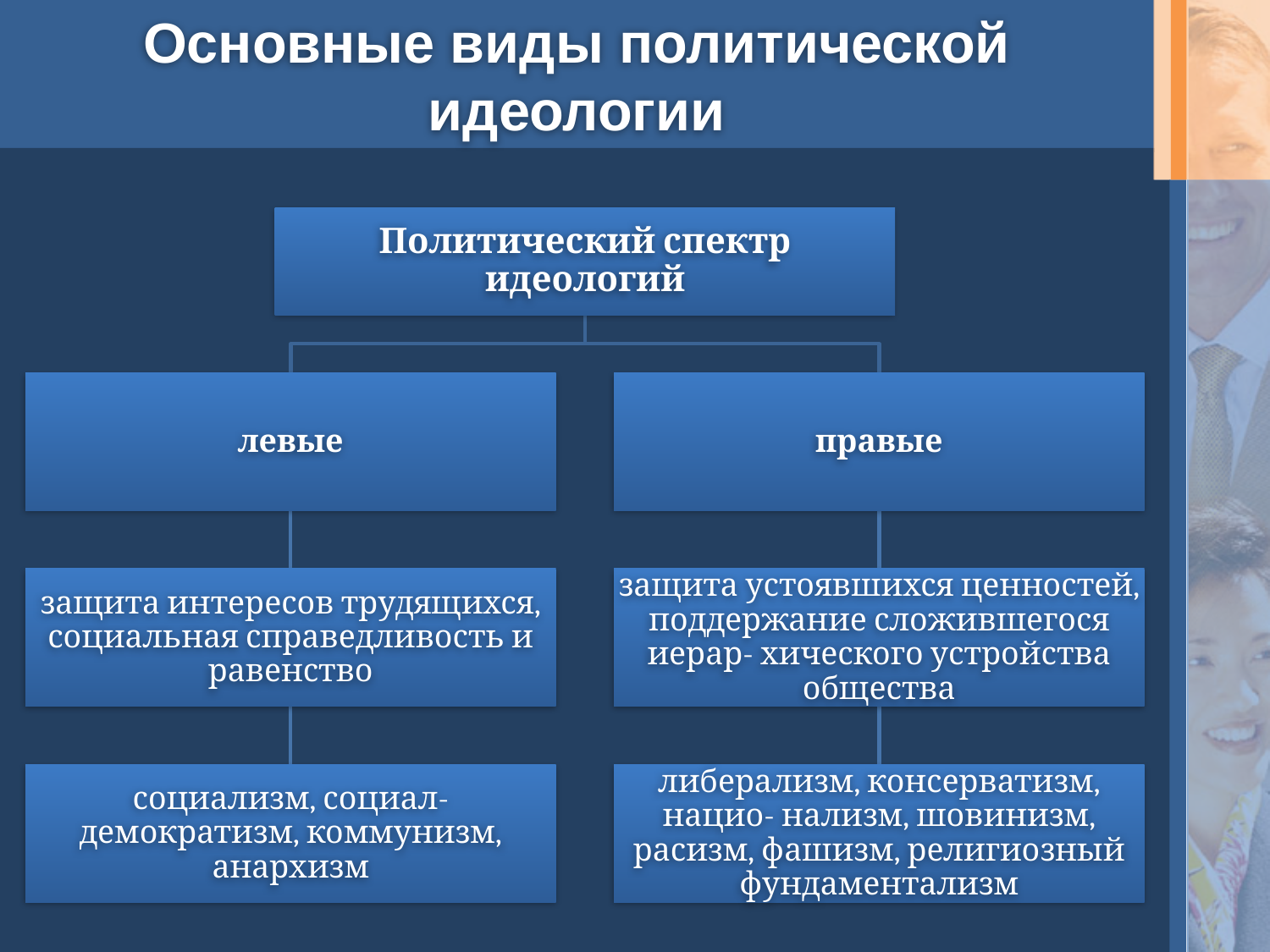

# Основные виды политической идеологии

Политический спектр идеологий

левые

правые

защита интересов трудящихся, социальная справедливость и равенство

защита устоявшихся ценностей, поддержание сложившегося иерар- хического устройства общества

социализм, социал-демократизм, коммунизм, анархизм

либерализм, консерватизм, нацио- нализм, шовинизм, расизм, фашизм, религиозный фундаментализм